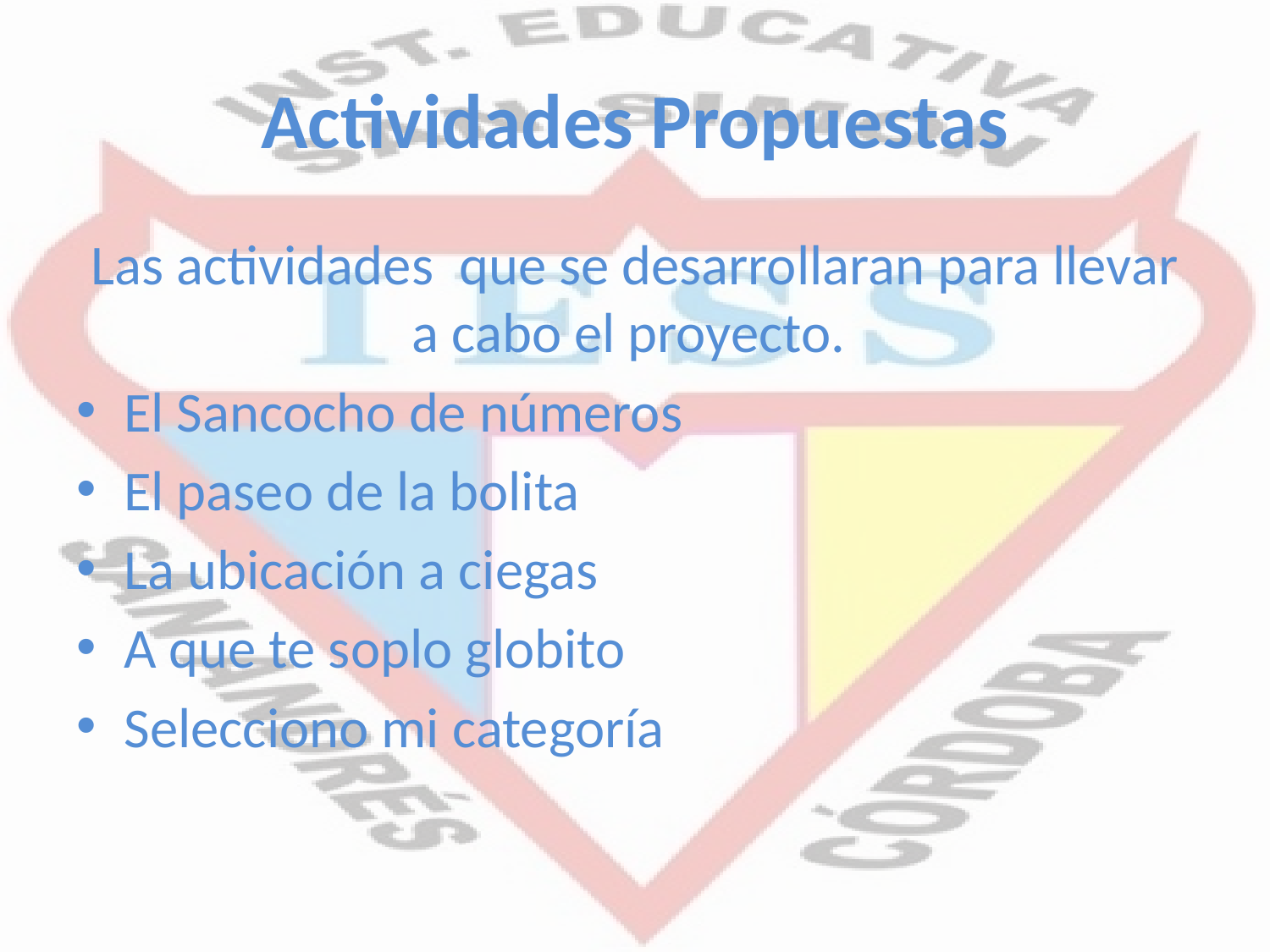

# Actividades Propuestas
Las actividades  que se desarrollaran para llevar a cabo el proyecto.
El Sancocho de números
El paseo de la bolita
La ubicación a ciegas
A que te soplo globito
Selecciono mi categoría